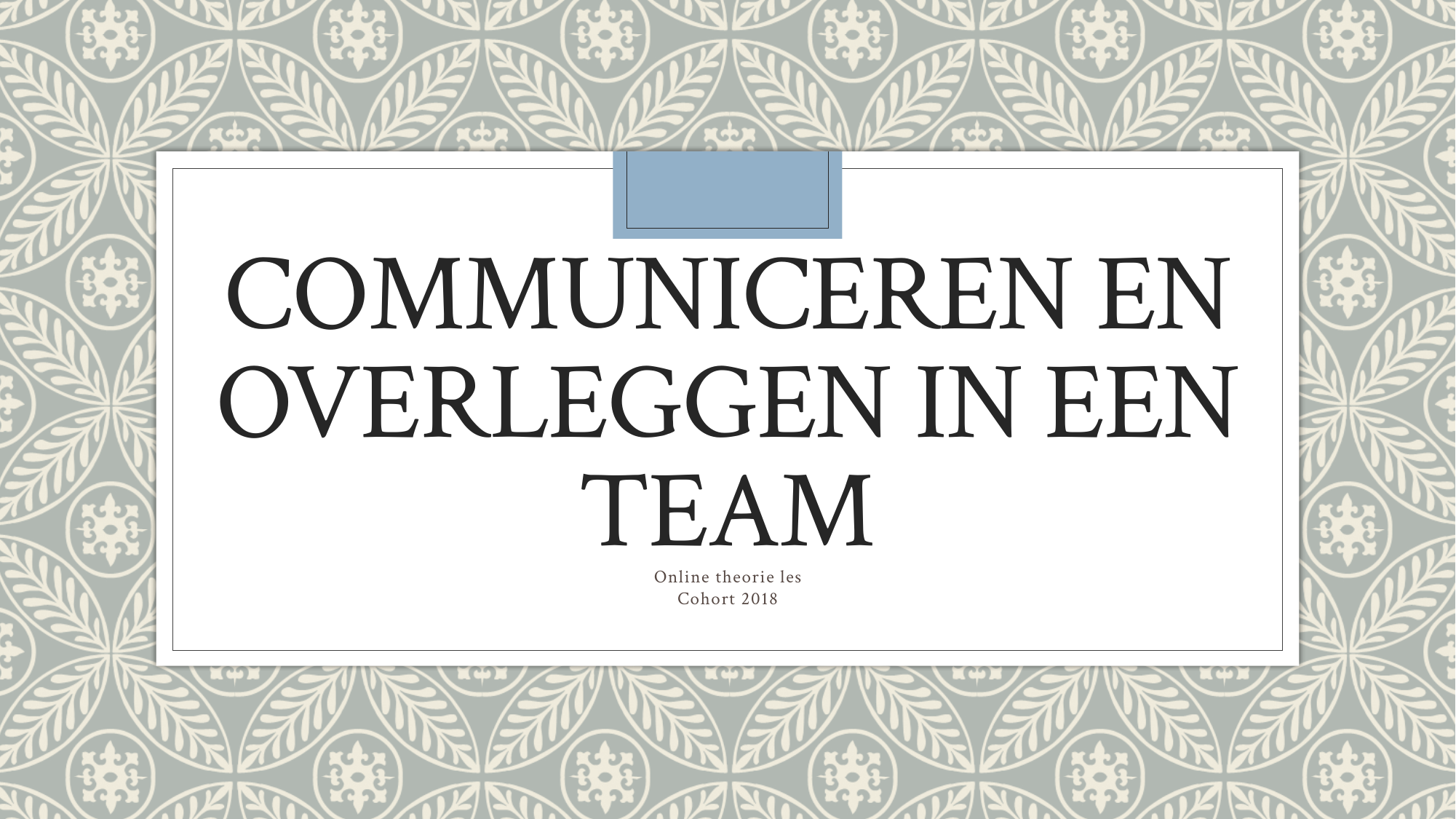

# Communiceren en overleggen in een team
Online theorie les
Cohort 2018